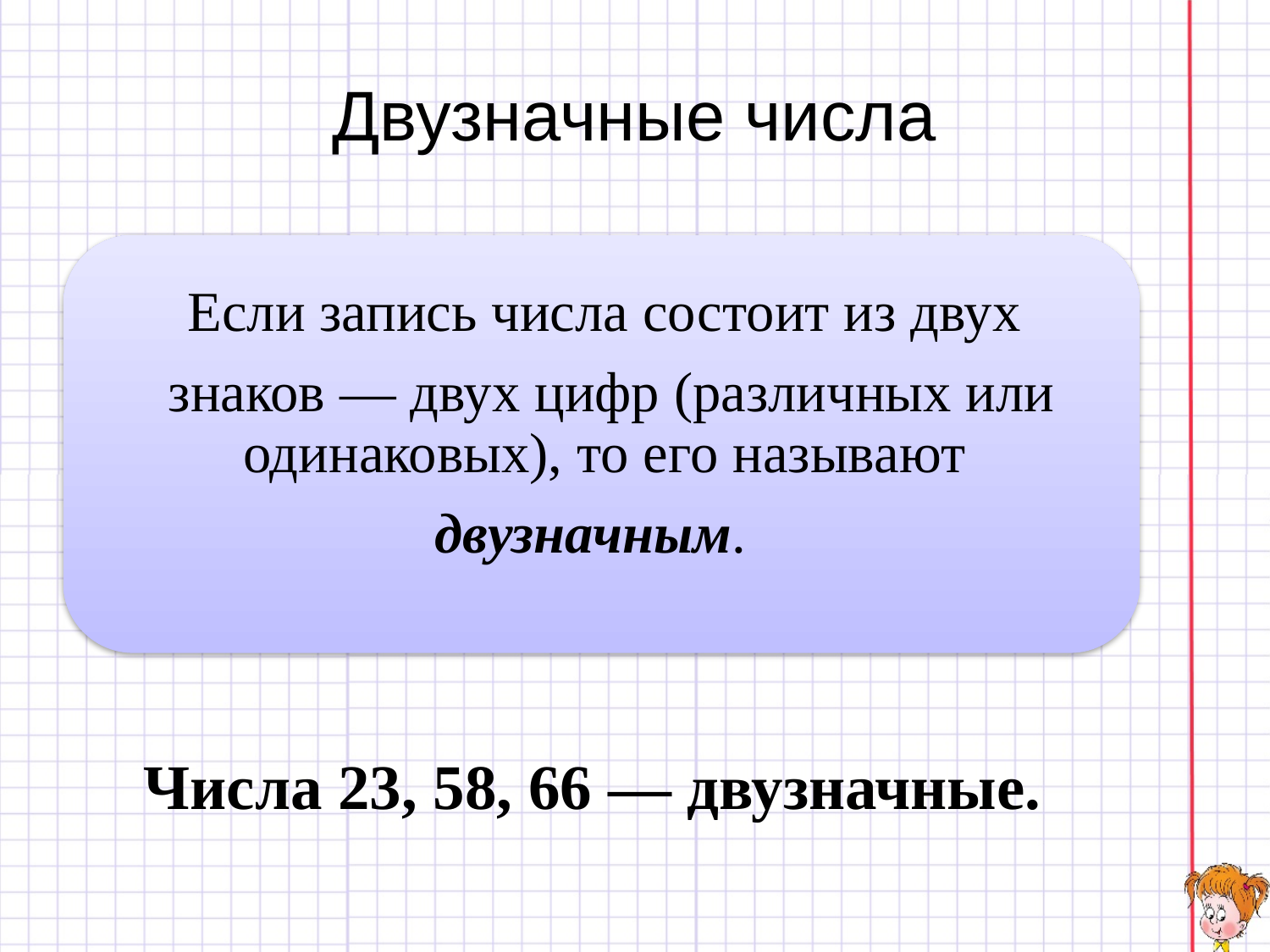

# Двузначные числа
Если запись числа состоит из двух
знаков — двух цифр (различных или одинаковых), то его называют
двузначным.
Числа 23, 58, 66 — двузначные.